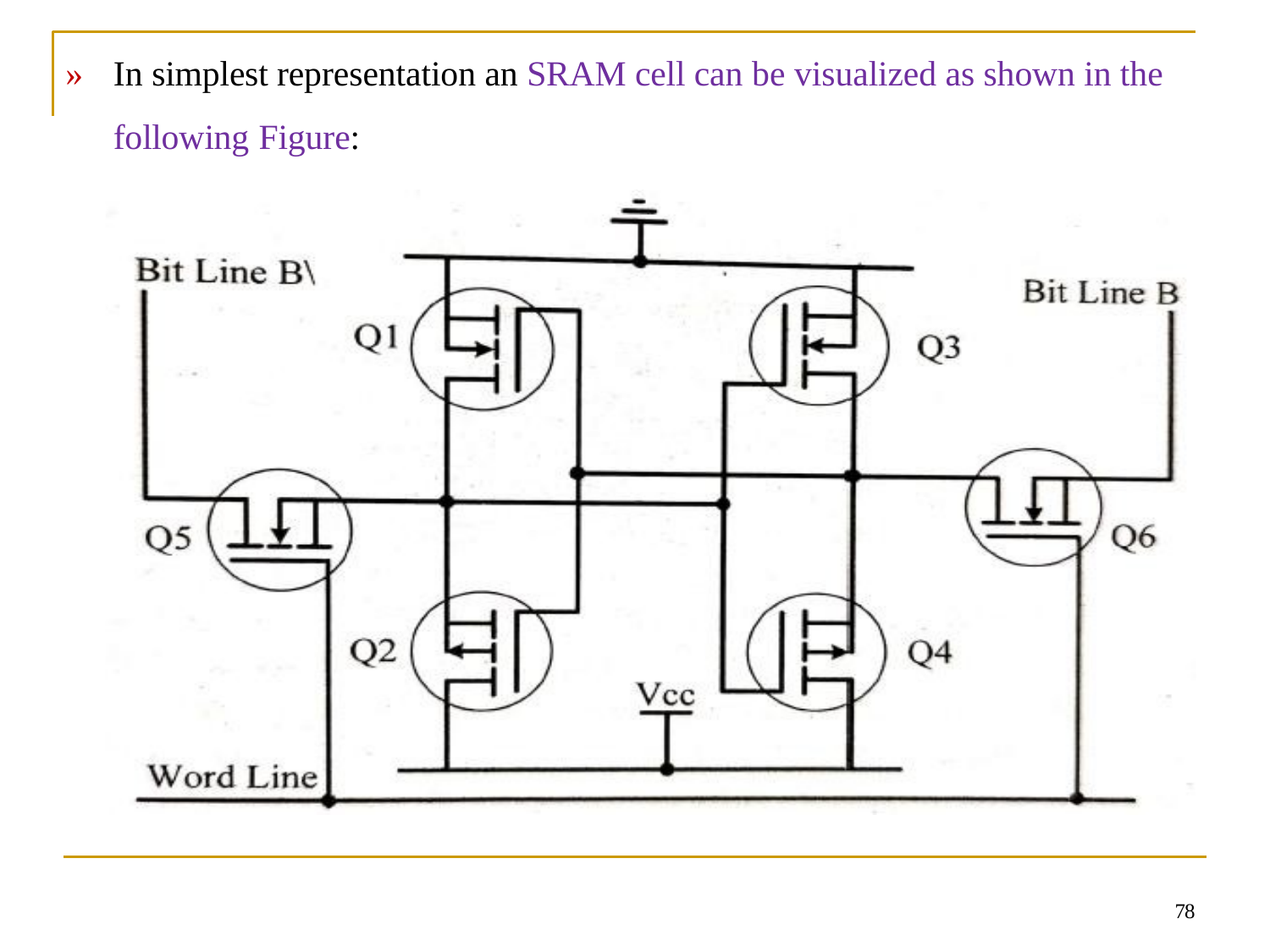

# »	In simplest representation an SRAM cell can be visualized as shown in the  following Figure:

78